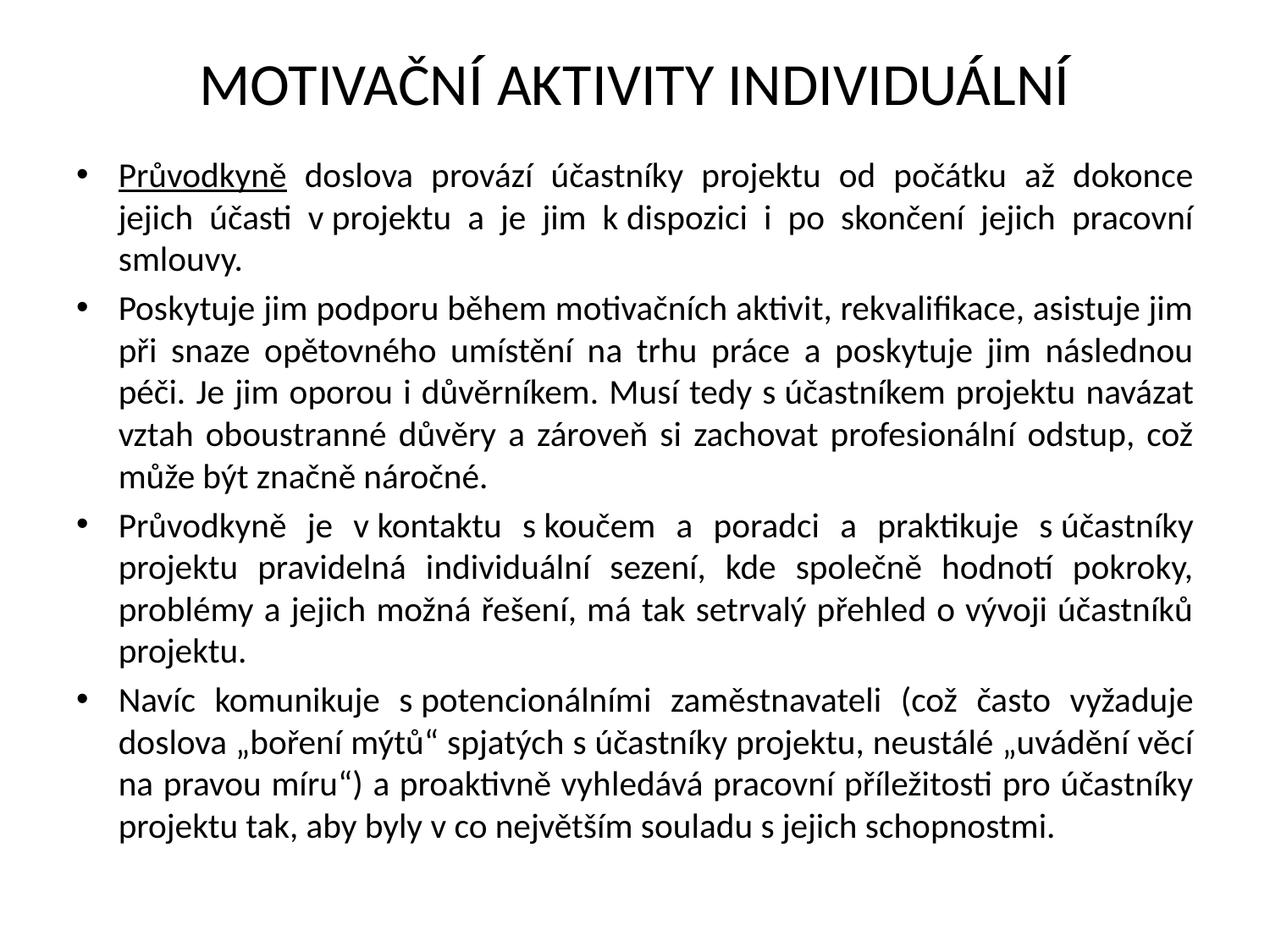

# MOTIVAČNÍ AKTIVITY INDIVIDUÁLNÍ
Průvodkyně doslova provází účastníky projektu od počátku až dokonce jejich účasti v projektu a je jim k dispozici i po skončení jejich pracovní smlouvy.
Poskytuje jim podporu během motivačních aktivit, rekvalifikace, asistuje jim při snaze opětovného umístění na trhu práce a poskytuje jim následnou péči. Je jim oporou i důvěrníkem. Musí tedy s účastníkem projektu navázat vztah oboustranné důvěry a zároveň si zachovat profesionální odstup, což může být značně náročné.
Průvodkyně je v kontaktu s koučem a poradci a praktikuje s účastníky projektu pravidelná individuální sezení, kde společně hodnotí pokroky, problémy a jejich možná řešení, má tak setrvalý přehled o vývoji účastníků projektu.
Navíc komunikuje s potencionálními zaměstnavateli (což často vyžaduje doslova „boření mýtů“ spjatých s účastníky projektu, neustálé „uvádění věcí na pravou míru“) a proaktivně vyhledává pracovní příležitosti pro účastníky projektu tak, aby byly v co největším souladu s jejich schopnostmi.